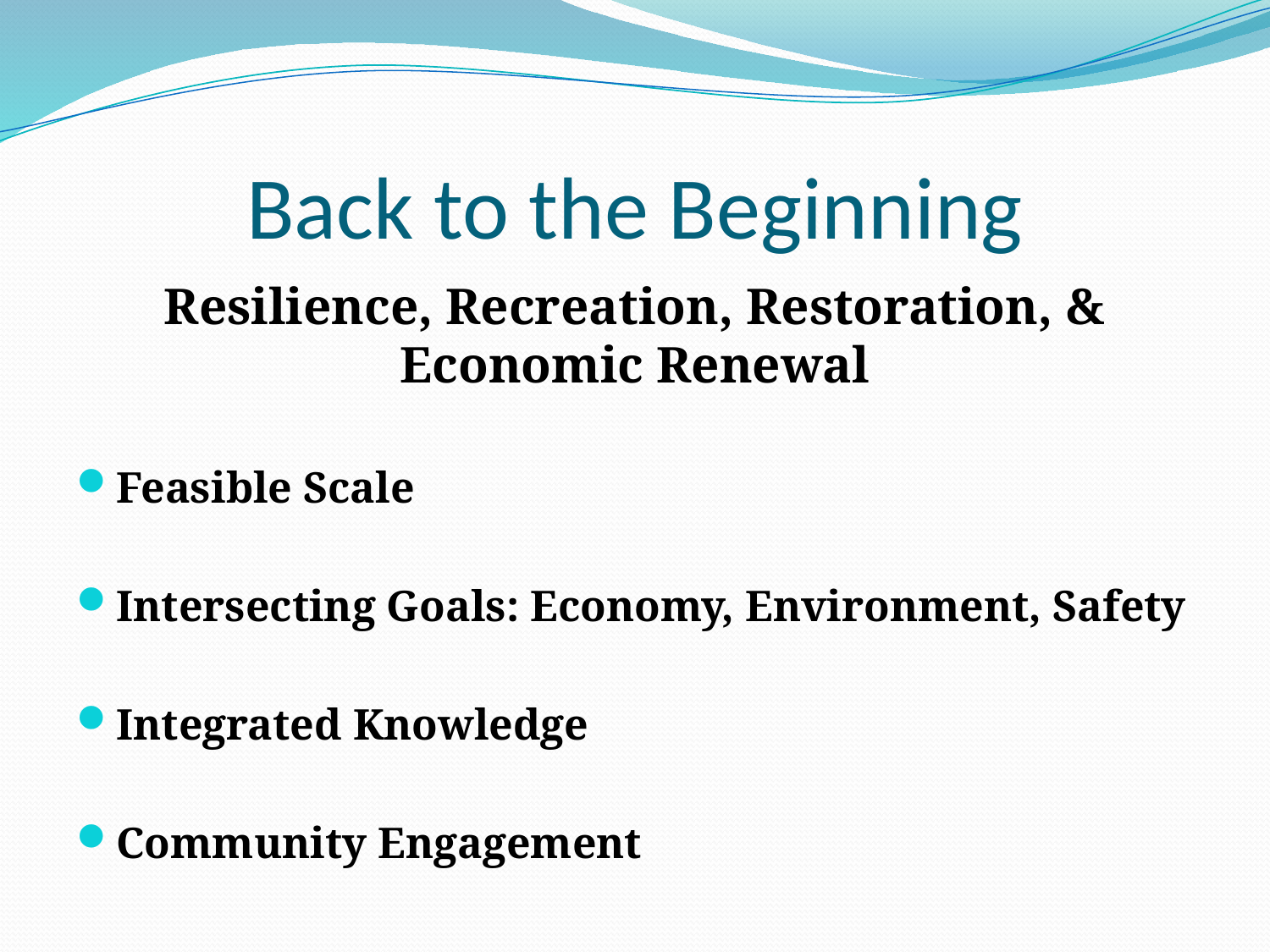

# Back to the Beginning
Resilience, Recreation, Restoration, & Economic Renewal

Feasible Scale

Intersecting Goals: Economy, Environment, Safety

Integrated Knowledge

Community Engagement